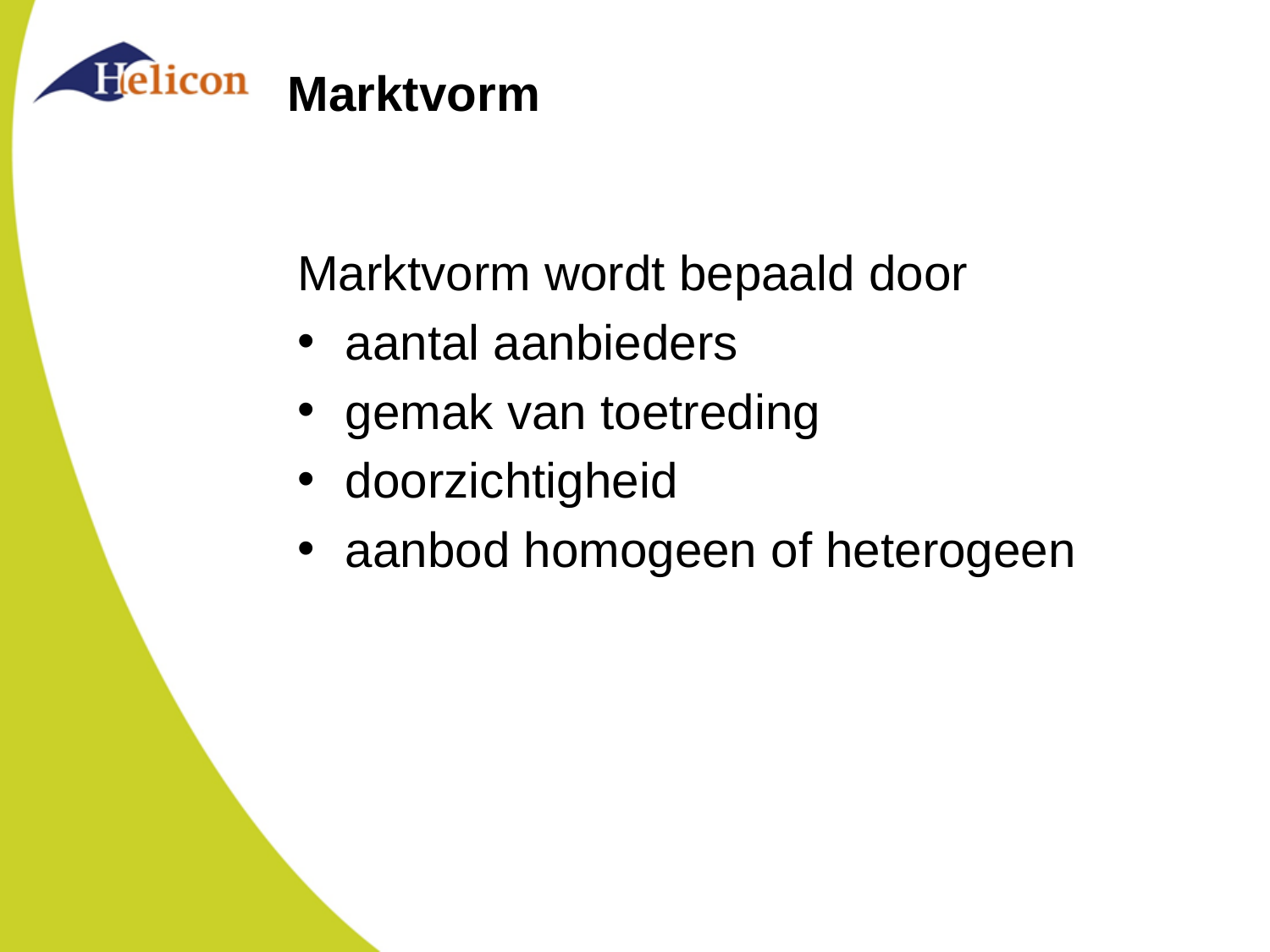

# Marktvorm

Marktvorm wordt bepaald door
aantal aanbieders
gemak van toetreding
doorzichtigheid
aanbod homogeen of heterogeen